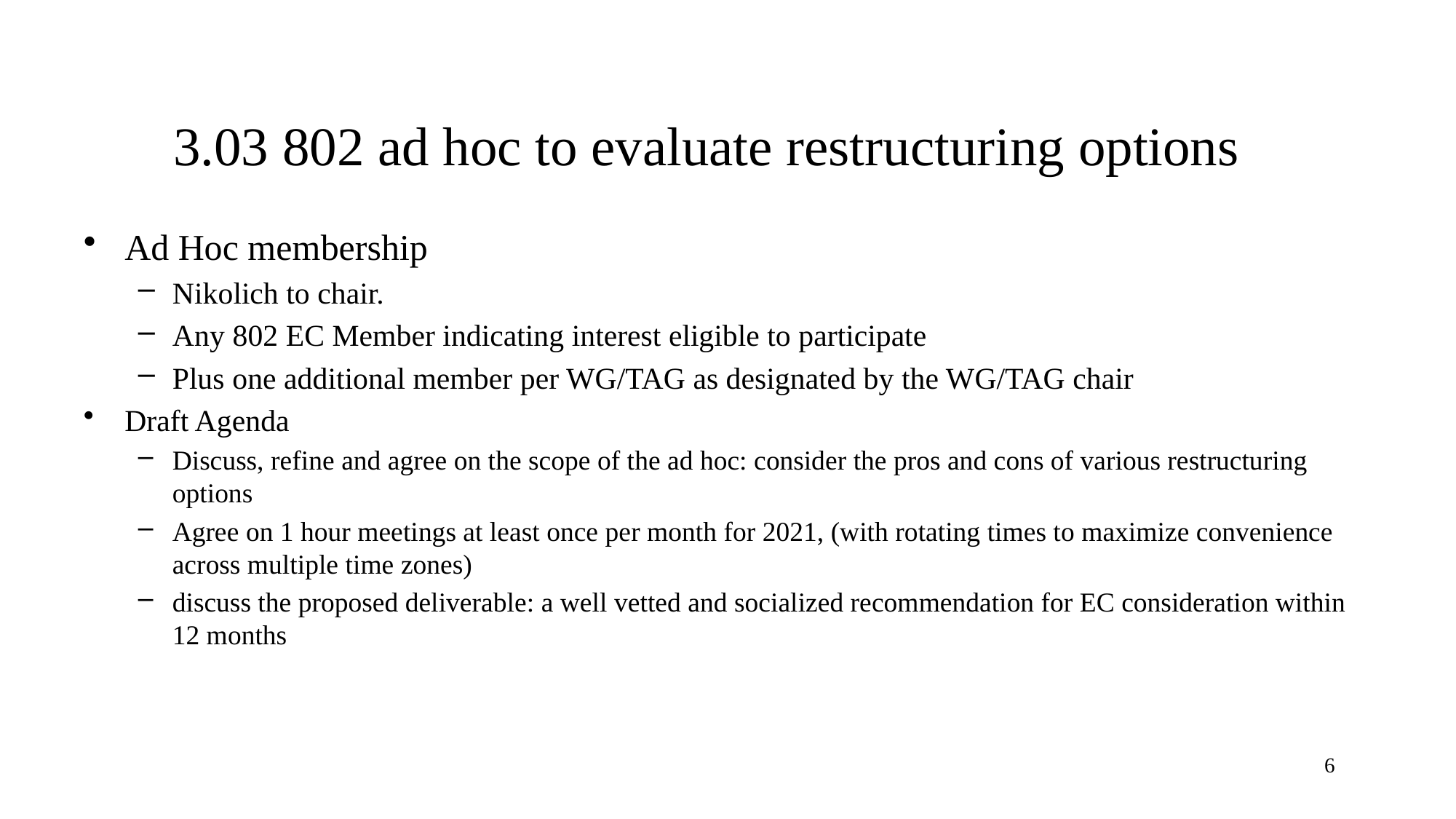

# 3.03 802 ad hoc to evaluate restructuring options
Ad Hoc membership
Nikolich to chair.
Any 802 EC Member indicating interest eligible to participate
Plus one additional member per WG/TAG as designated by the WG/TAG chair
Draft Agenda
Discuss, refine and agree on the scope of the ad hoc: consider the pros and cons of various restructuring options
Agree on 1 hour meetings at least once per month for 2021, (with rotating times to maximize convenience across multiple time zones)
discuss the proposed deliverable: a well vetted and socialized recommendation for EC consideration within 12 months

6